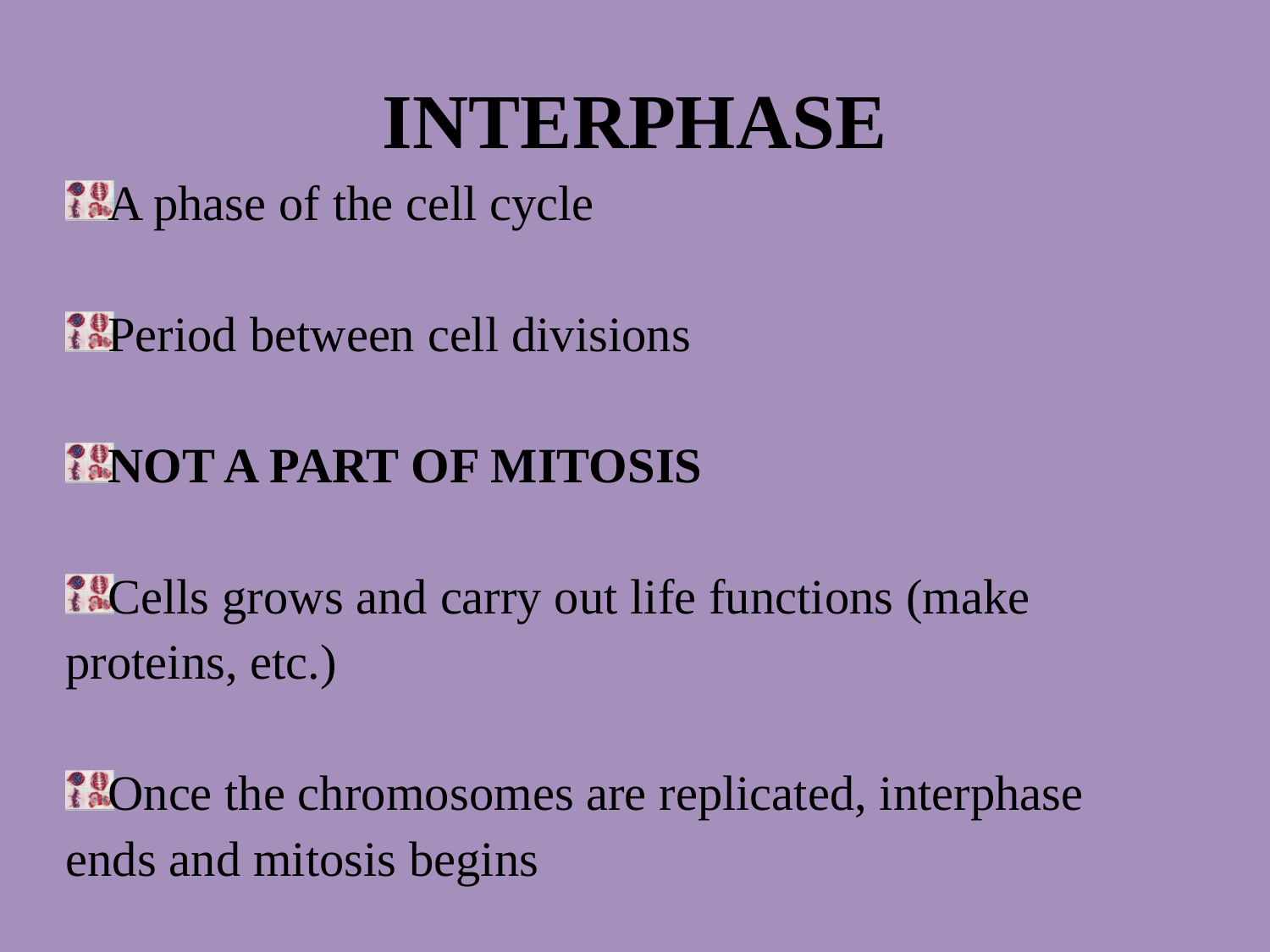

# INTERPHASE
A phase of the cell cycle

Period between cell divisions

NOT A PART OF MITOSIS

Cells grows and carry out life functions (make proteins, etc.)

Once the chromosomes are replicated, interphase ends and mitosis begins